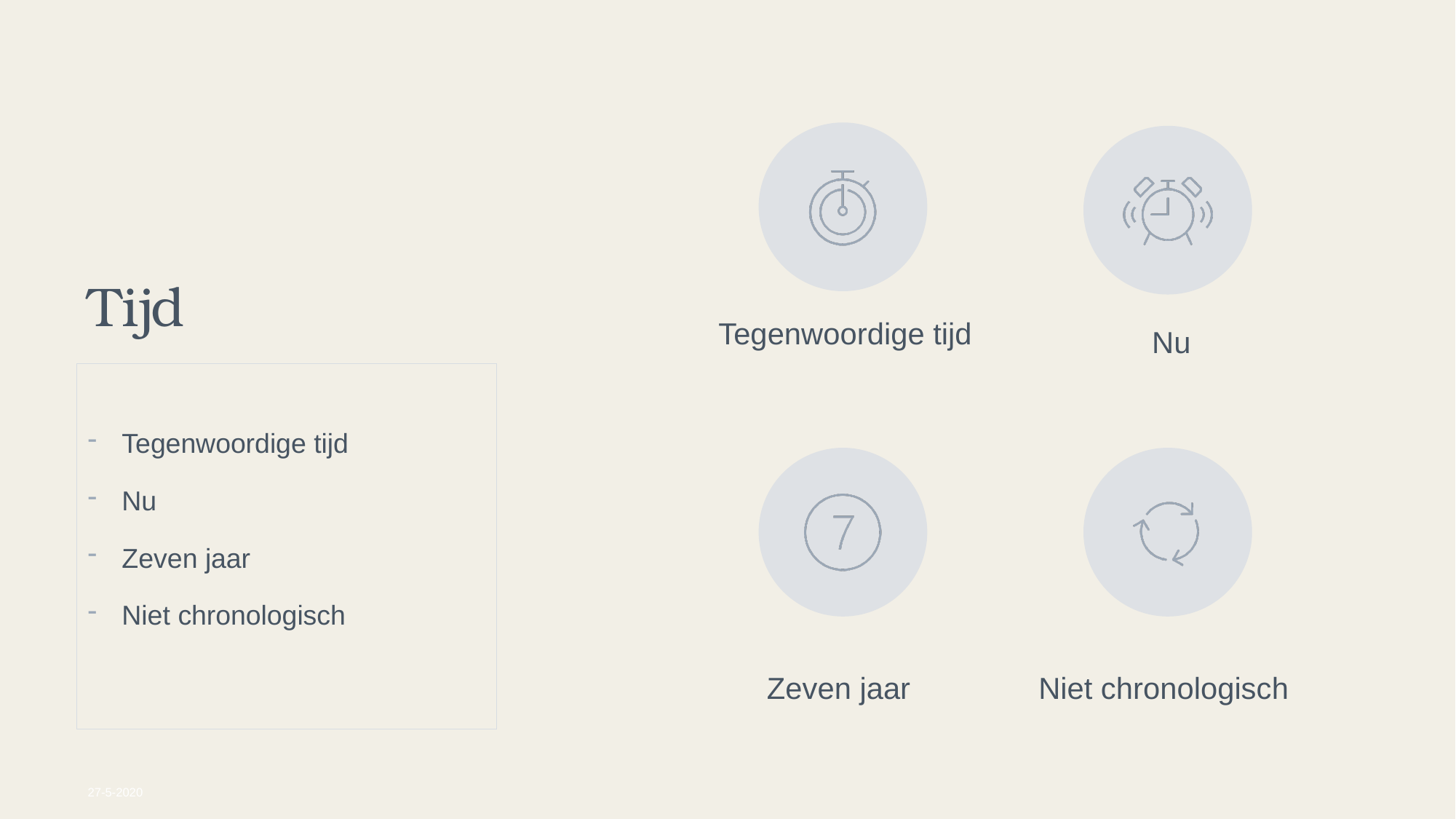

# Tijd
Tegenwoordige tijd
Nu
Zeven jaar
Niet chronologisch

Tegenwoordige tijd
Nu
Zeven jaar
Niet chronologisch
27-5-2020